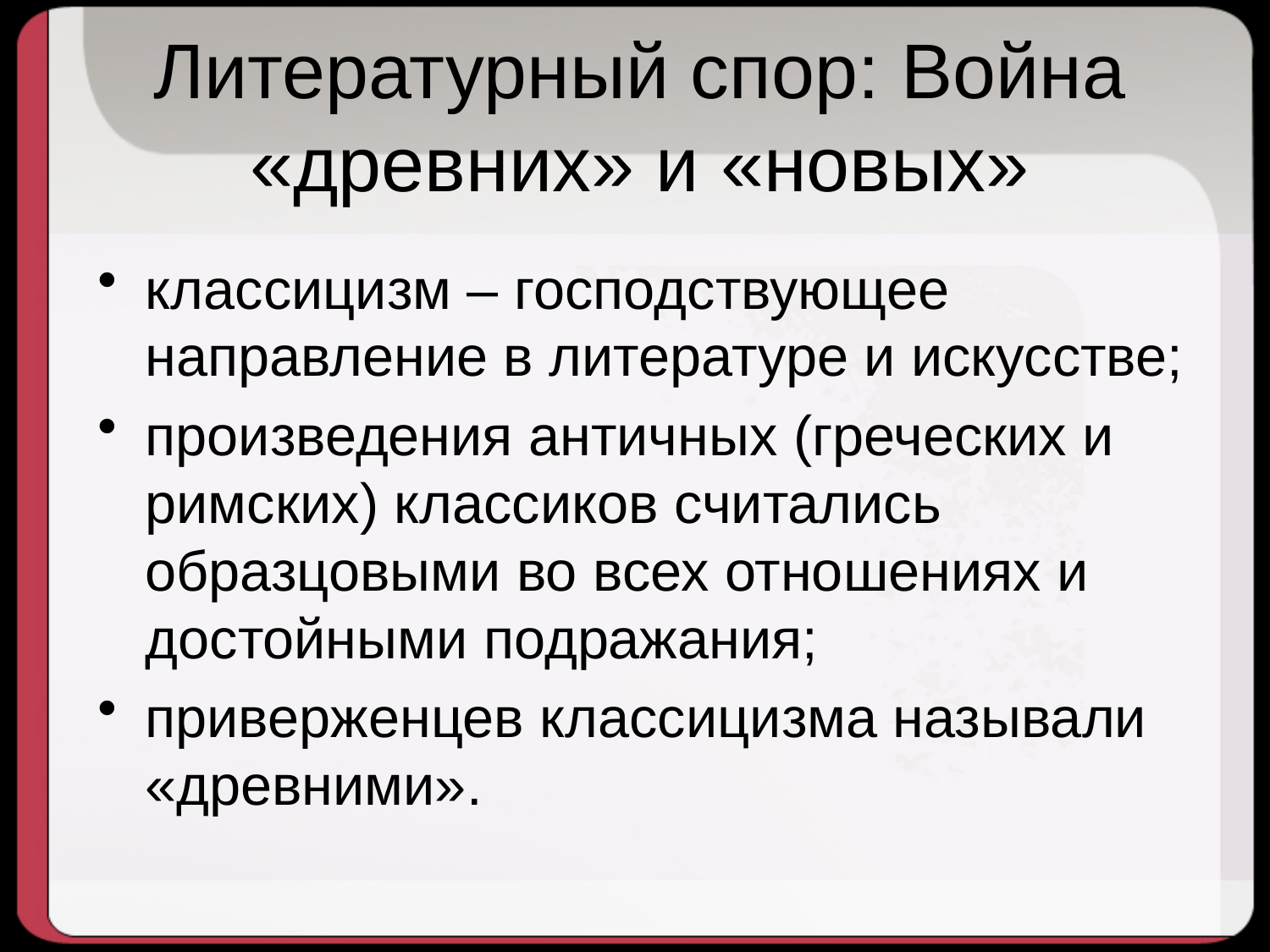

# Литературный спор: Война «древних» и «новых»
классицизм – господствующее направление в литературе и искусстве;
произведения античных (греческих и римских) классиков считались образцовыми во всех отношениях и достойными подражания;
приверженцев классицизма называли «древними».